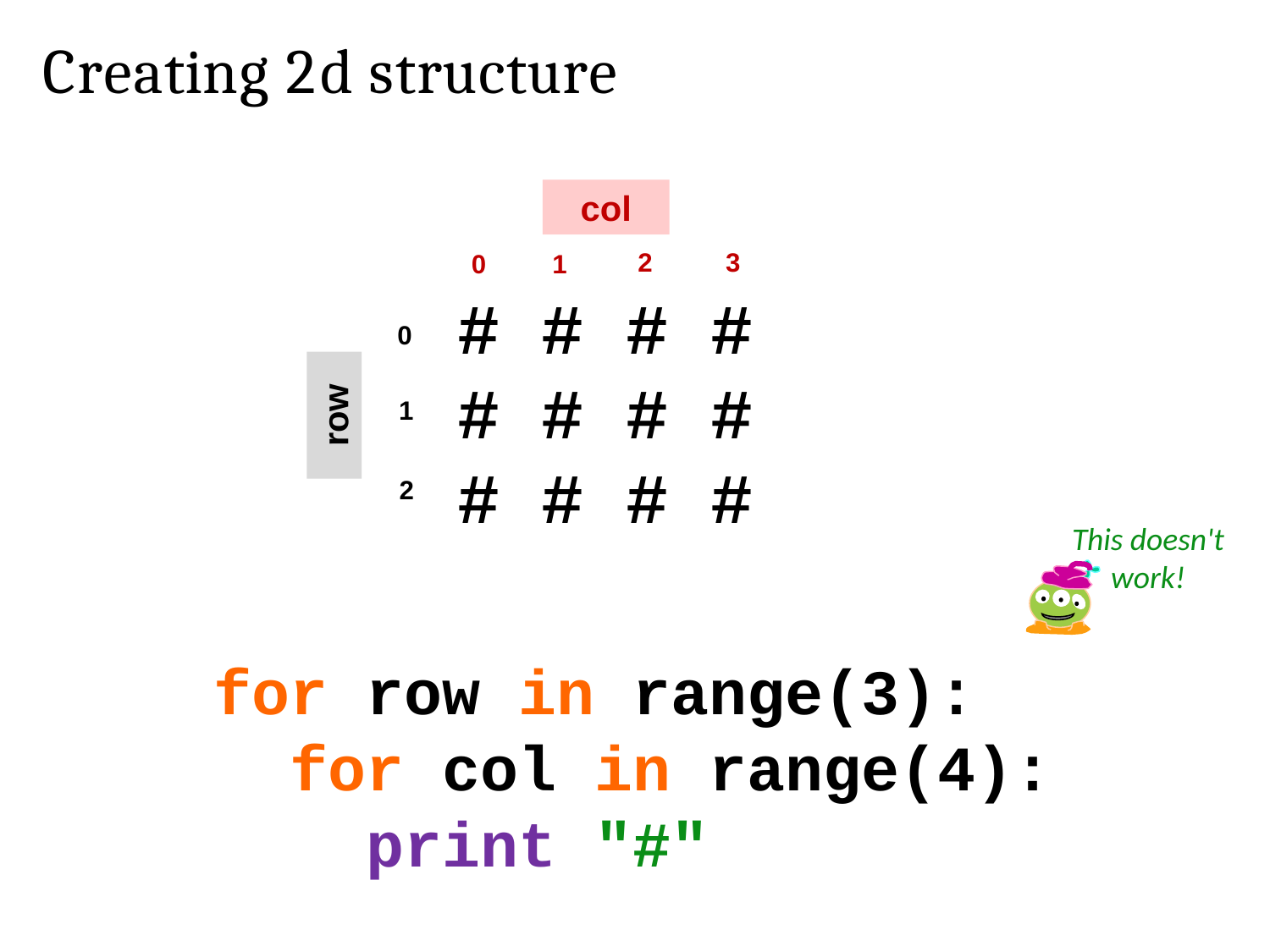

Creating 2d structure
col
2
3
1
0
# # # #
# # # #
# # # #
0
1
row
2
This doesn't work!

for row in range(3):
  for col in range(4):
    print "#"